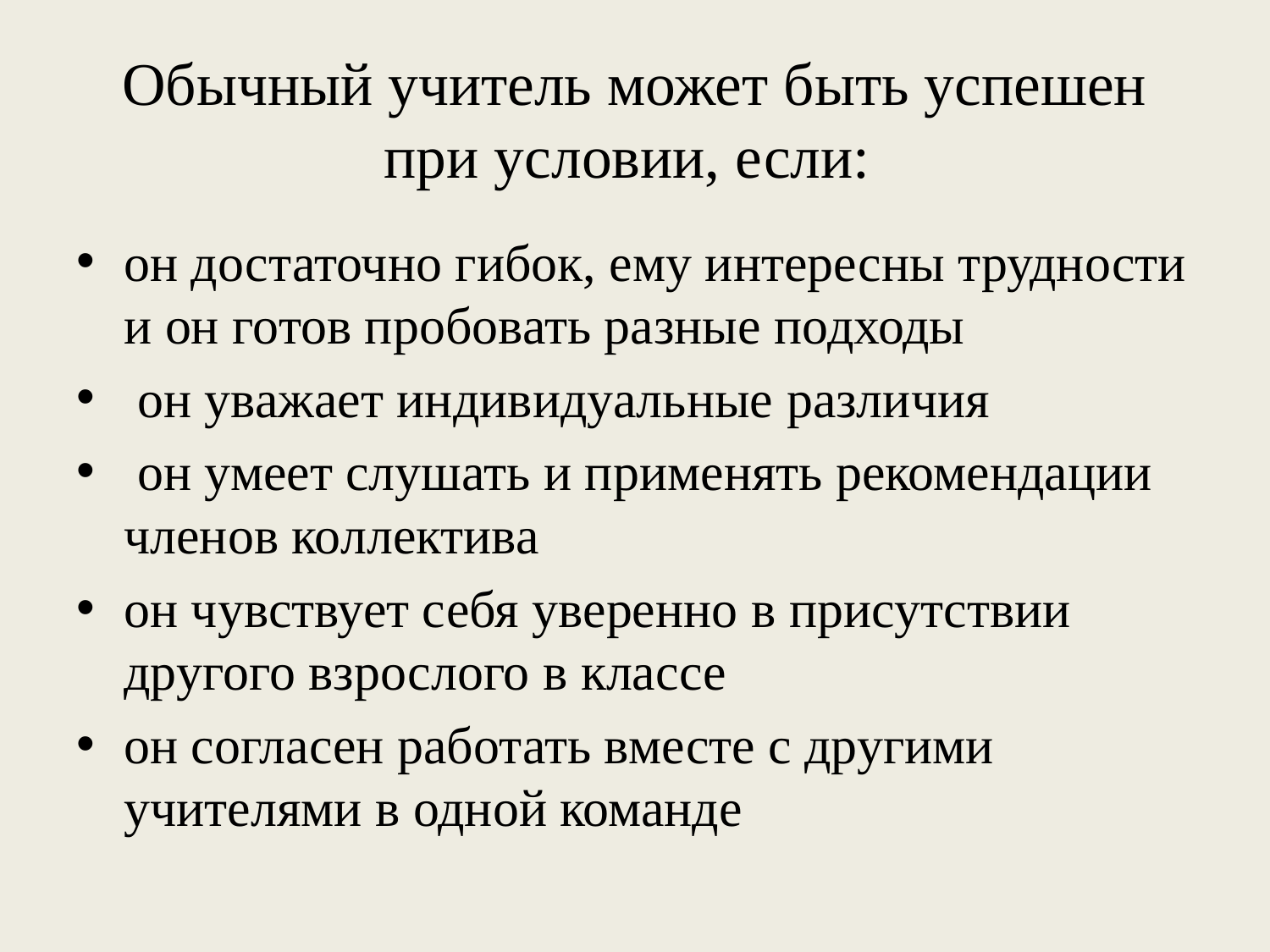

# Обычный учитель может быть успешен при условии, если:
он достаточно гибок, ему интересны трудности и он готов пробовать разные подходы
 он уважает индивидуальные различия
 он умеет слушать и применять рекомендации членов коллектива
он чувствует себя уверенно в присутствии другого взрослого в классе
он согласен работать вместе с другими учителями в одной команде